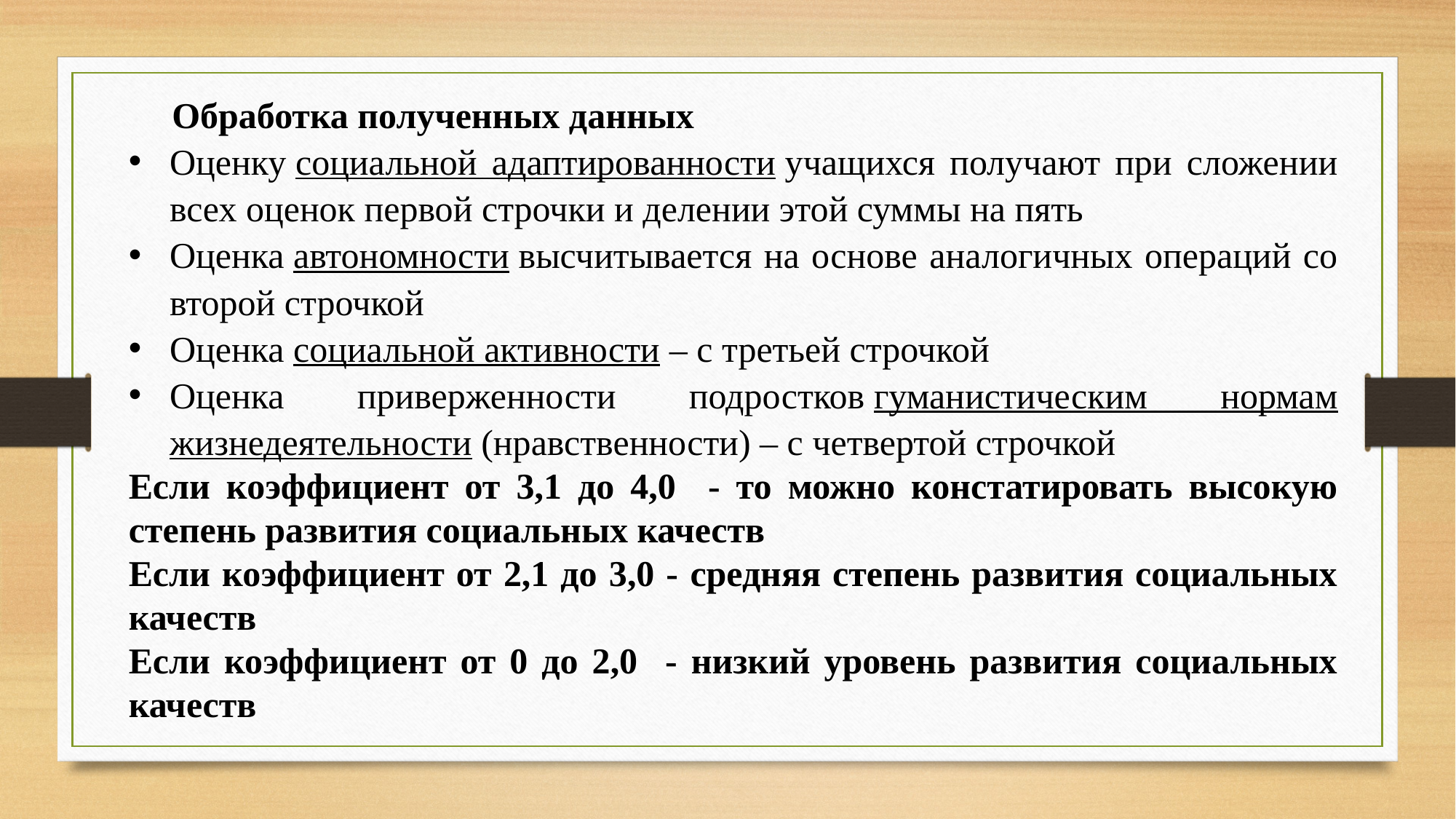

Обработка полученных данных
Оценку социальной адаптированности учащихся получают при сложении всех оценок первой строчки и делении этой суммы на пять
Оценка автономности высчитывается на основе аналогичных операций со второй строчкой
Оценка социальной активности – с третьей строчкой
Оценка приверженности подростков гуманистическим нормам жизнедеятельности (нравственности) – с четвертой строчкой
Если коэффициент от 3,1 до 4,0  - то можно констатировать высокую степень развития социальных качеств
Если коэффициент от 2,1 до 3,0 - средняя степень развития социальных качеств
Если коэффициент от 0 до 2,0  - низкий уровень развития социальных качеств